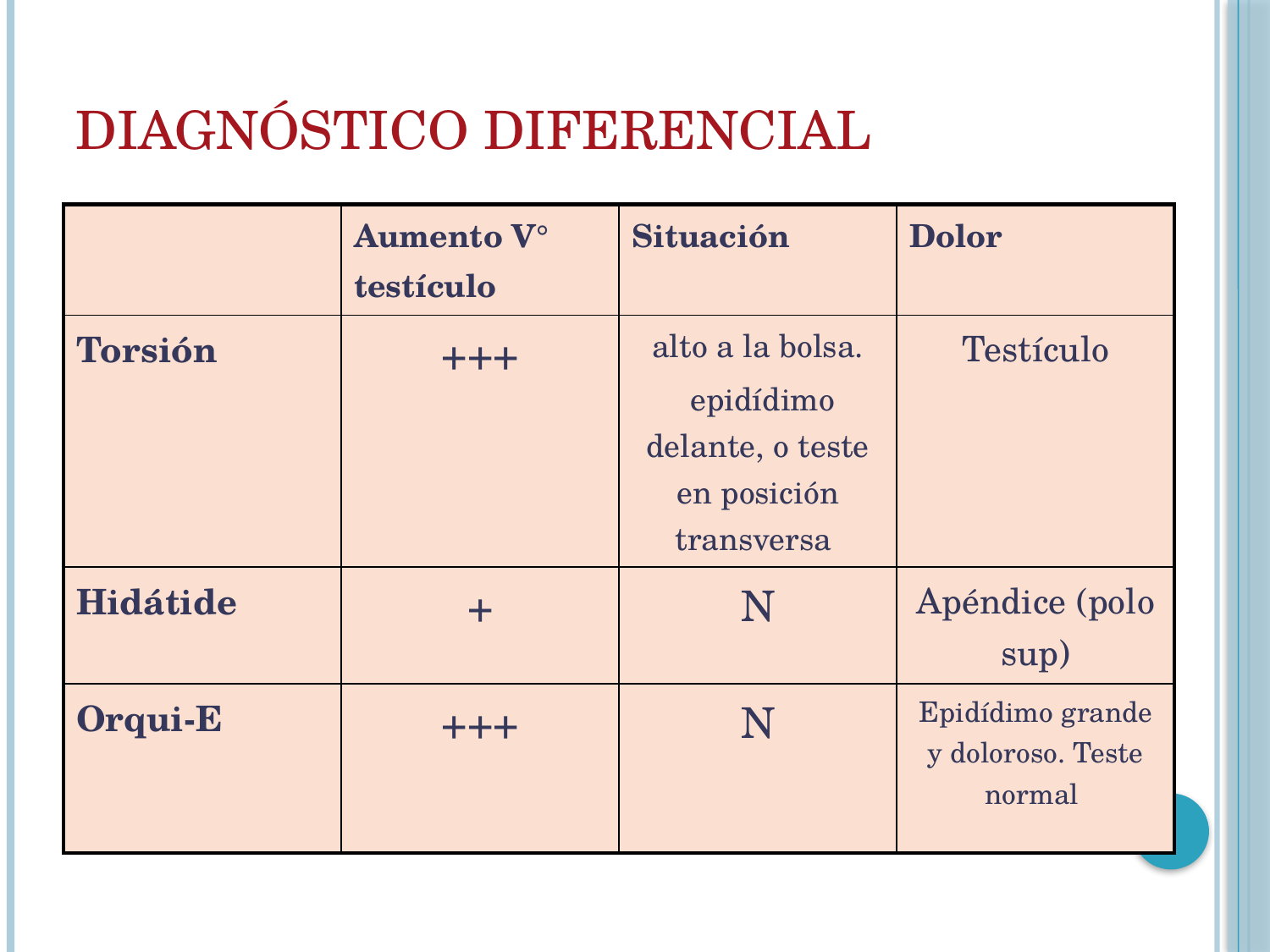

# Diagnóstico Diferencial
|  | Aumento V° testículo | Situación | Dolor |
| --- | --- | --- | --- |
| Torsión | +++ | alto a la bolsa. epidídimo delante, o teste en posición transversa | Testículo |
| Hidátide | + | N | Apéndice (polo sup) |
| Orqui-E | +++ | N | Epidídimo grande y doloroso. Teste normal |